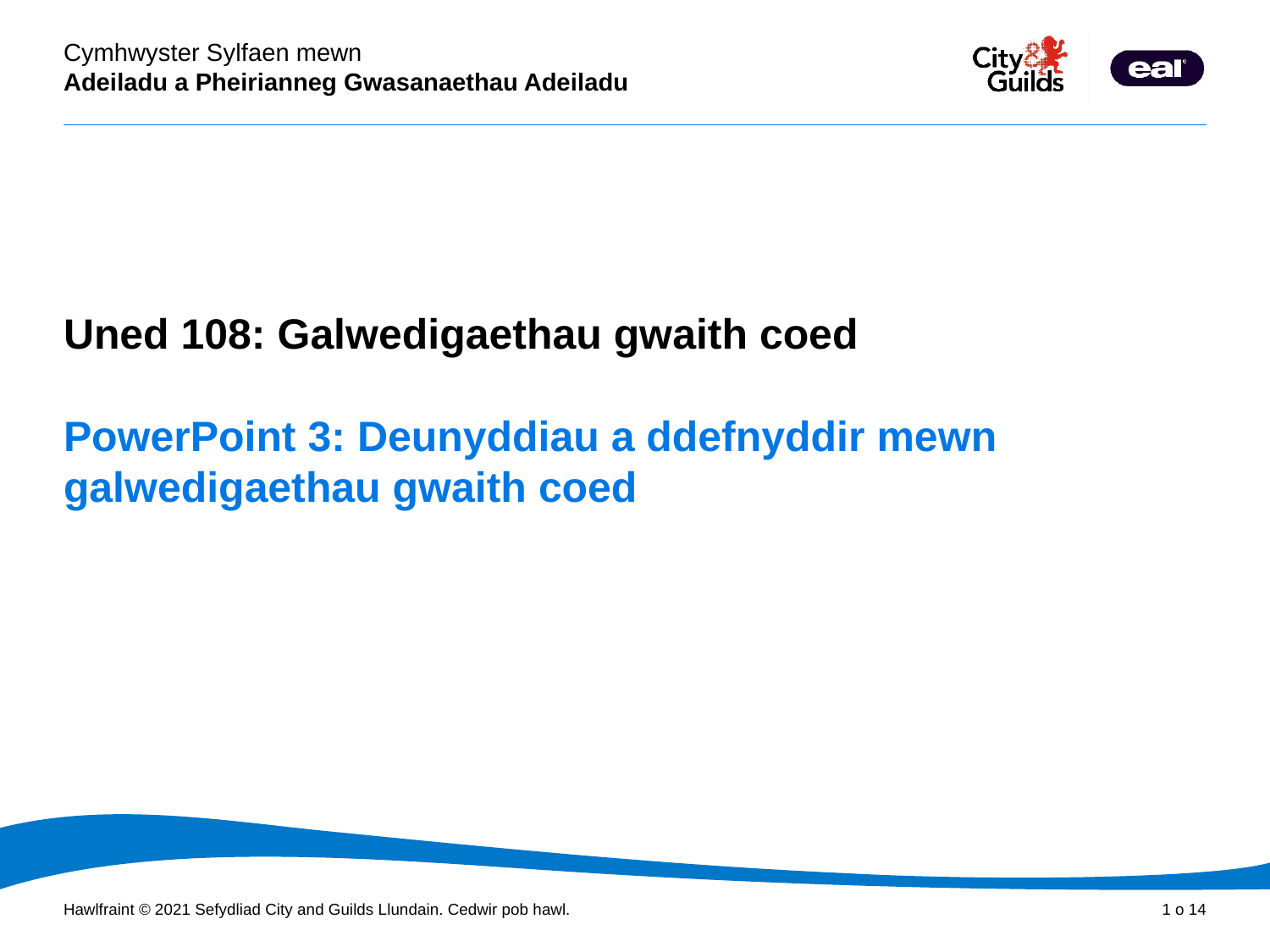

Cyflwyniad PowerPoint
Uned 108: Galwedigaethau gwaith coed
# PowerPoint 3: Deunyddiau a ddefnyddir mewn galwedigaethau gwaith coed